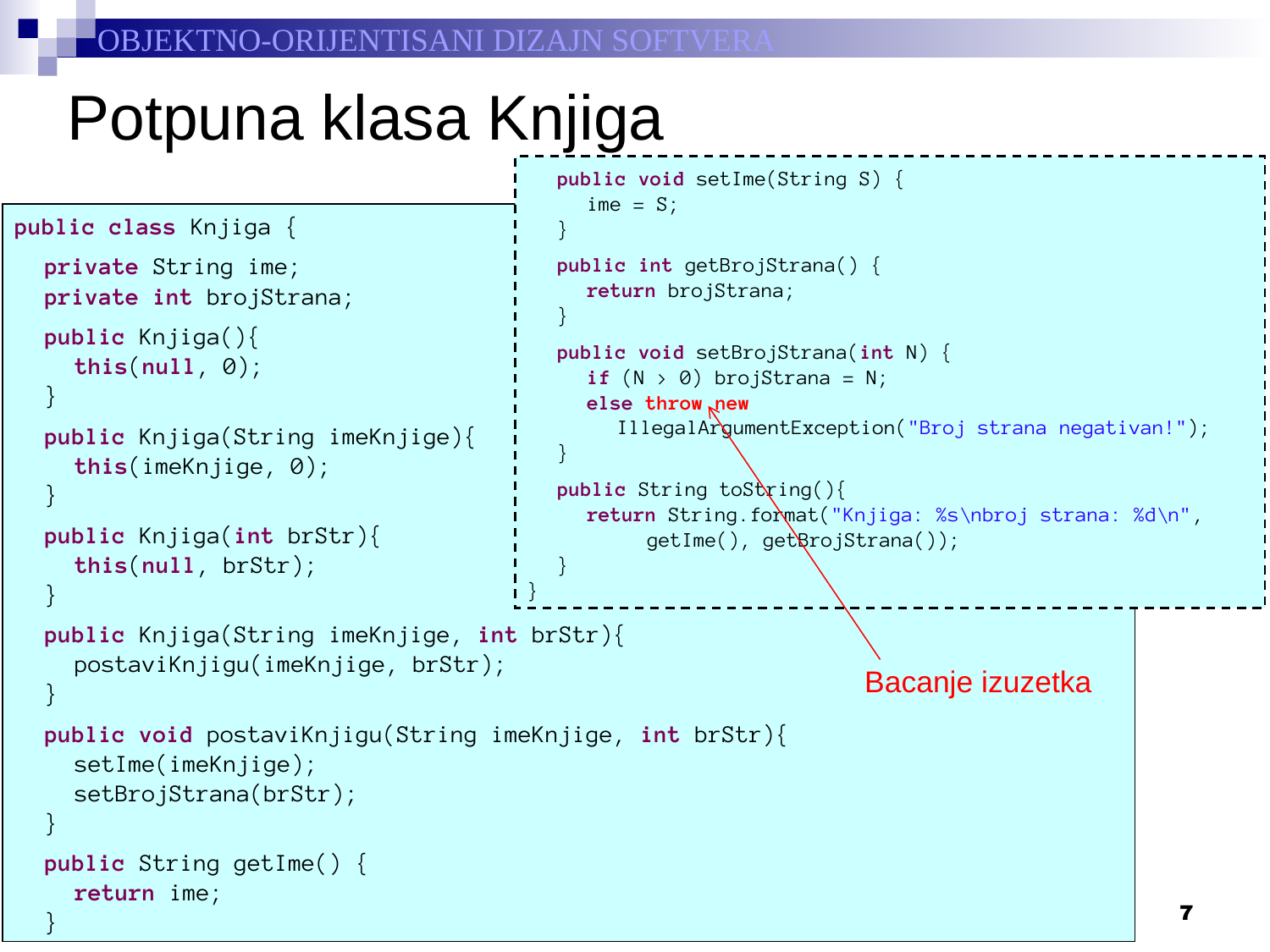

# Potpuna klasa Knjiga
	public void setIme(String S) {
		ime = S;
	}
	public int getBrojStrana() {
		return brojStrana;
	}
	public void setBrojStrana(int N) {
		if (N > 0) brojStrana = N;
		else throw new
			IllegalArgumentException("Broj strana negativan!");
	}
	public String toString(){
		return String.format("Knjiga: %s\nbroj strana: %d\n",
				getIme(), getBrojStrana());
	}
}
public class Knjiga {
	private String ime;
	private int brojStrana;
	public Knjiga(){
		this(null, 0);
	}
	public Knjiga(String imeKnjige){
		this(imeKnjige, 0);
	}
	public Knjiga(int brStr){
		this(null, brStr);
	}
	public Knjiga(String imeKnjige, int brStr){
		postaviKnjigu(imeKnjige, brStr);
	}
	public void postaviKnjigu(String imeKnjige, int brStr){
		setIme(imeKnjige);
		setBrojStrana(brStr);
	}
	public String getIme() {
		return ime;
	}
Bacanje izuzetka
7